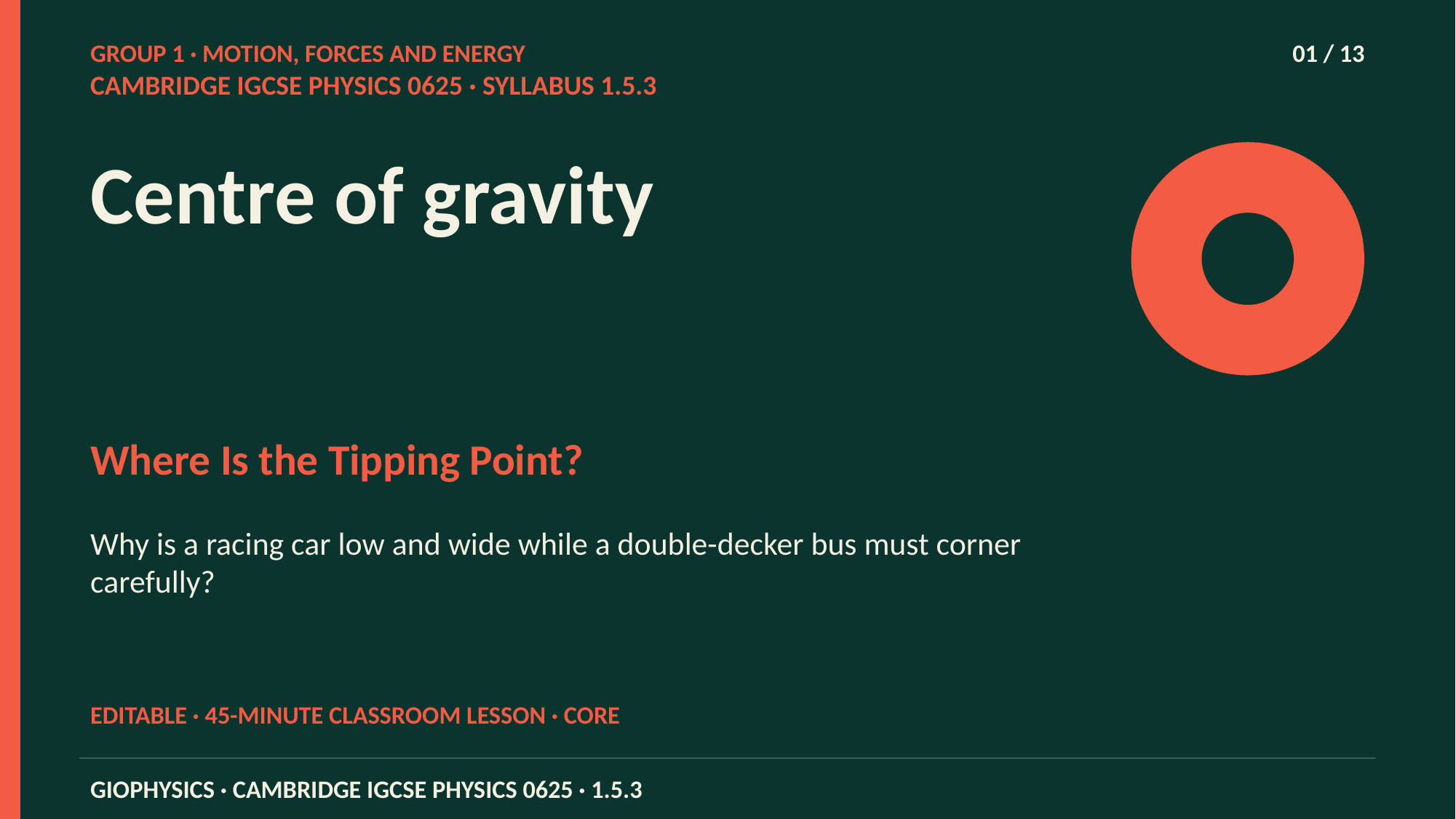

GROUP 1 · MOTION, FORCES AND ENERGY
01 / 13
CAMBRIDGE IGCSE PHYSICS 0625 · SYLLABUS 1.5.3
Centre of gravity

Where Is the Tipping Point?
Why is a racing car low and wide while a double-decker bus must corner carefully?
EDITABLE · 45-MINUTE CLASSROOM LESSON · CORE

GIOPHYSICS · CAMBRIDGE IGCSE PHYSICS 0625 · 1.5.3